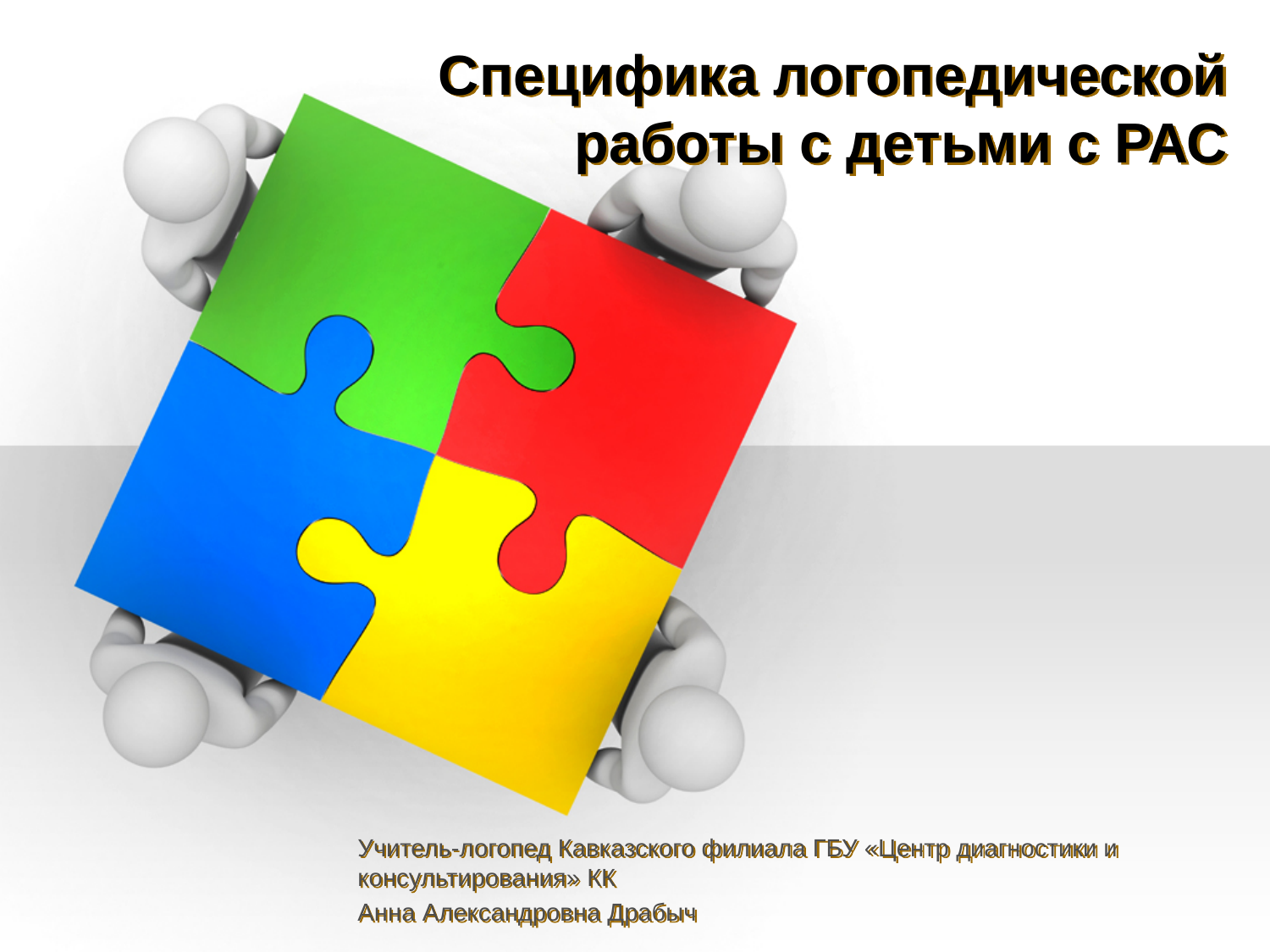

# Специфика логопедической работы с детьми с РАС
Учитель-логопед Кавказского филиала ГБУ «Центр диагностики и консультирования» КК
Анна Александровна Драбыч